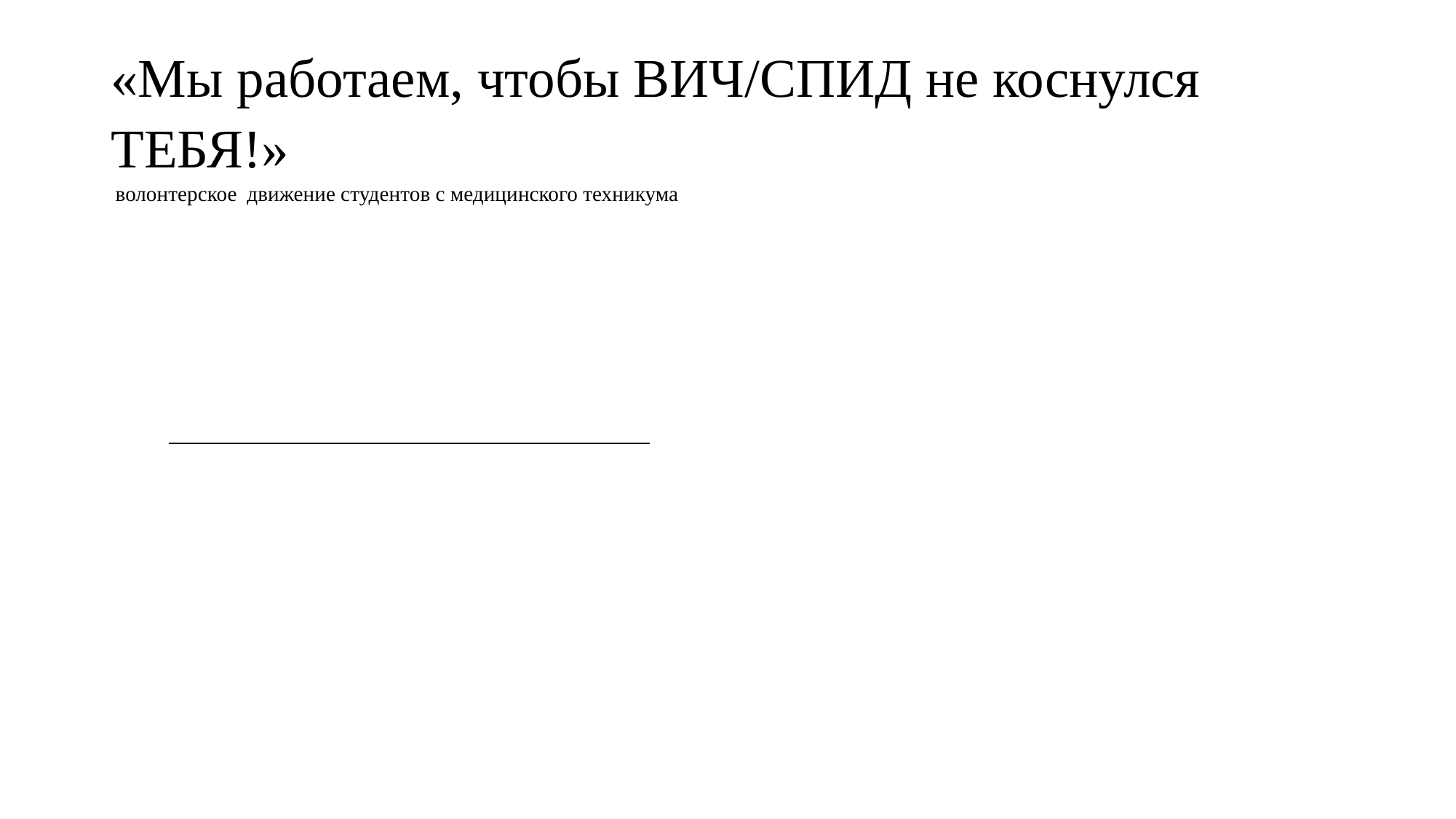

# «Мы работаем, чтобы ВИЧ/СПИД не коснулся ТЕБЯ!» волонтерское  движение студентов с медицинского техникума